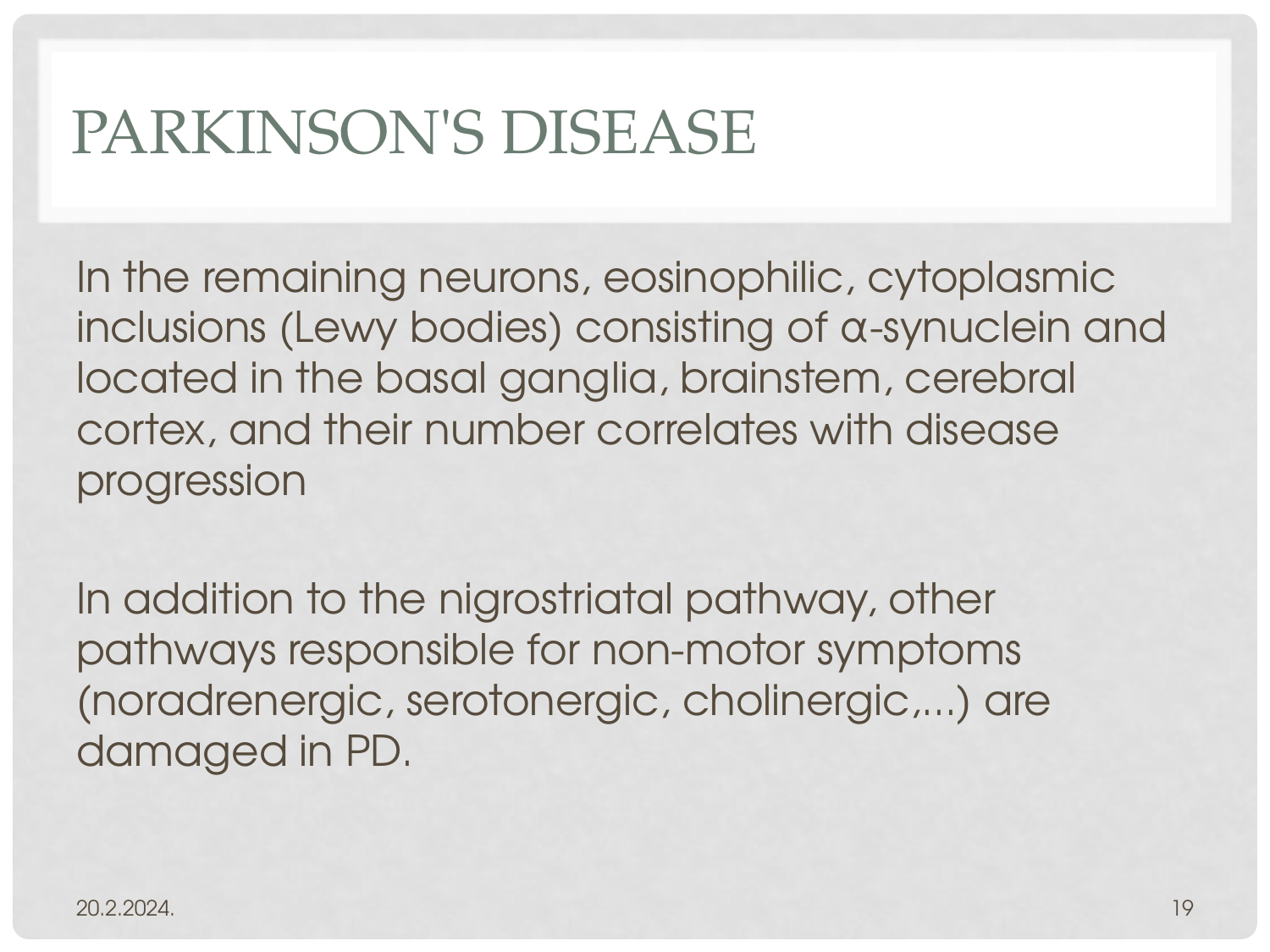

# PARKINSON'S DISEASE
In the remaining neurons, eosinophilic, cytoplasmic inclusions (Lewy bodies) consisting of α-synuclein and located in the basal ganglia, brainstem, cerebral cortex, and their number correlates with disease progression

In addition to the nigrostriatal pathway, other pathways responsible for non-motor symptoms (noradrenergic, serotonergic, cholinergic,...) are damaged in PD.
20.2.2024.
19